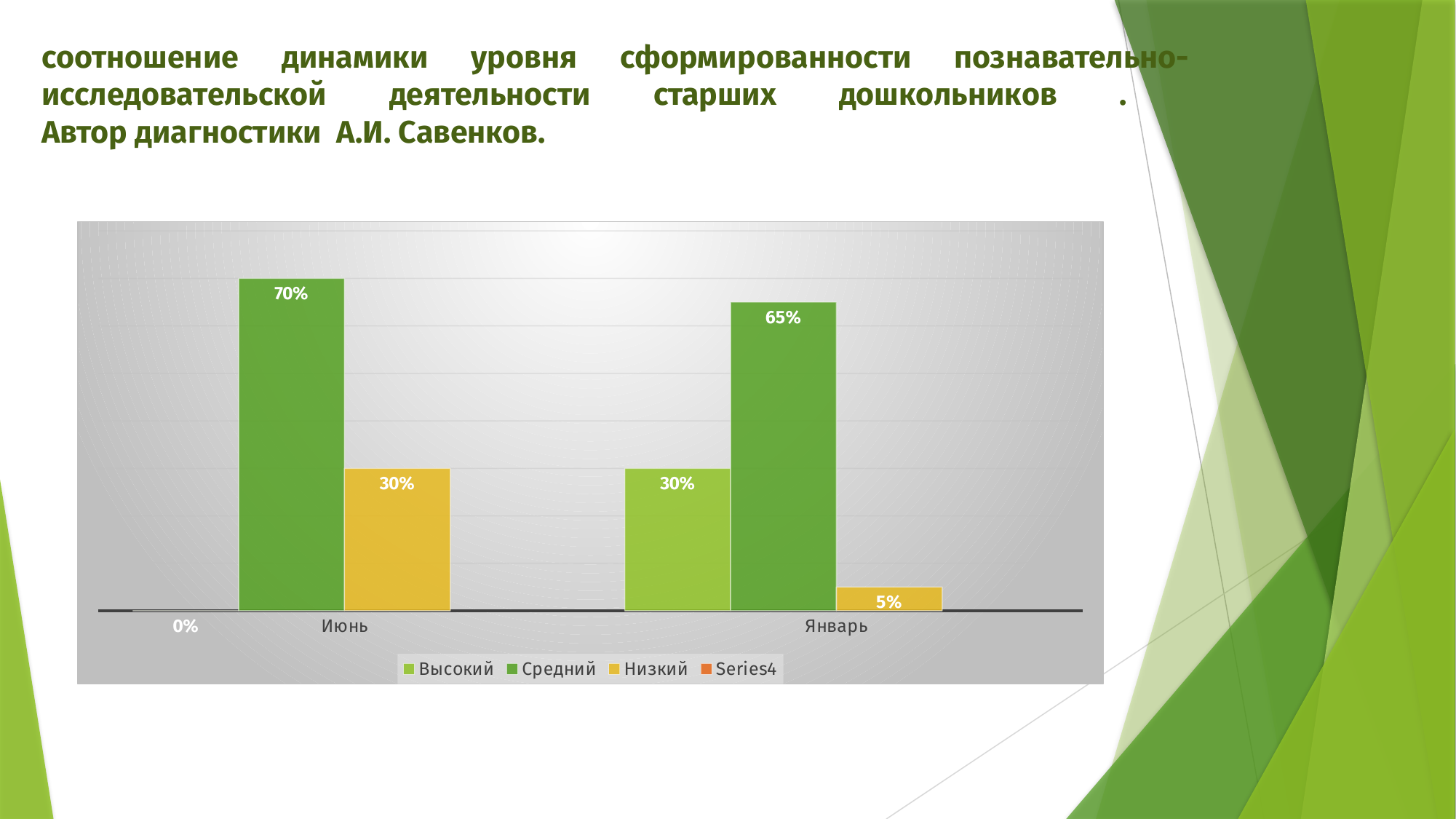

# соотношение динамики уровня сформированности познавательно-исследовательской деятельности старших дошкольников . Автор диагностики  А.И. Савенков.

### Chart

| Category | Высокий | Средний | Низкий |  |
|---|---|---|---|---|
| Июнь | 0.0 | 0.7 | 0.3 | None |
| Январь | 0.3 | 0.65 | 0.05 | None |